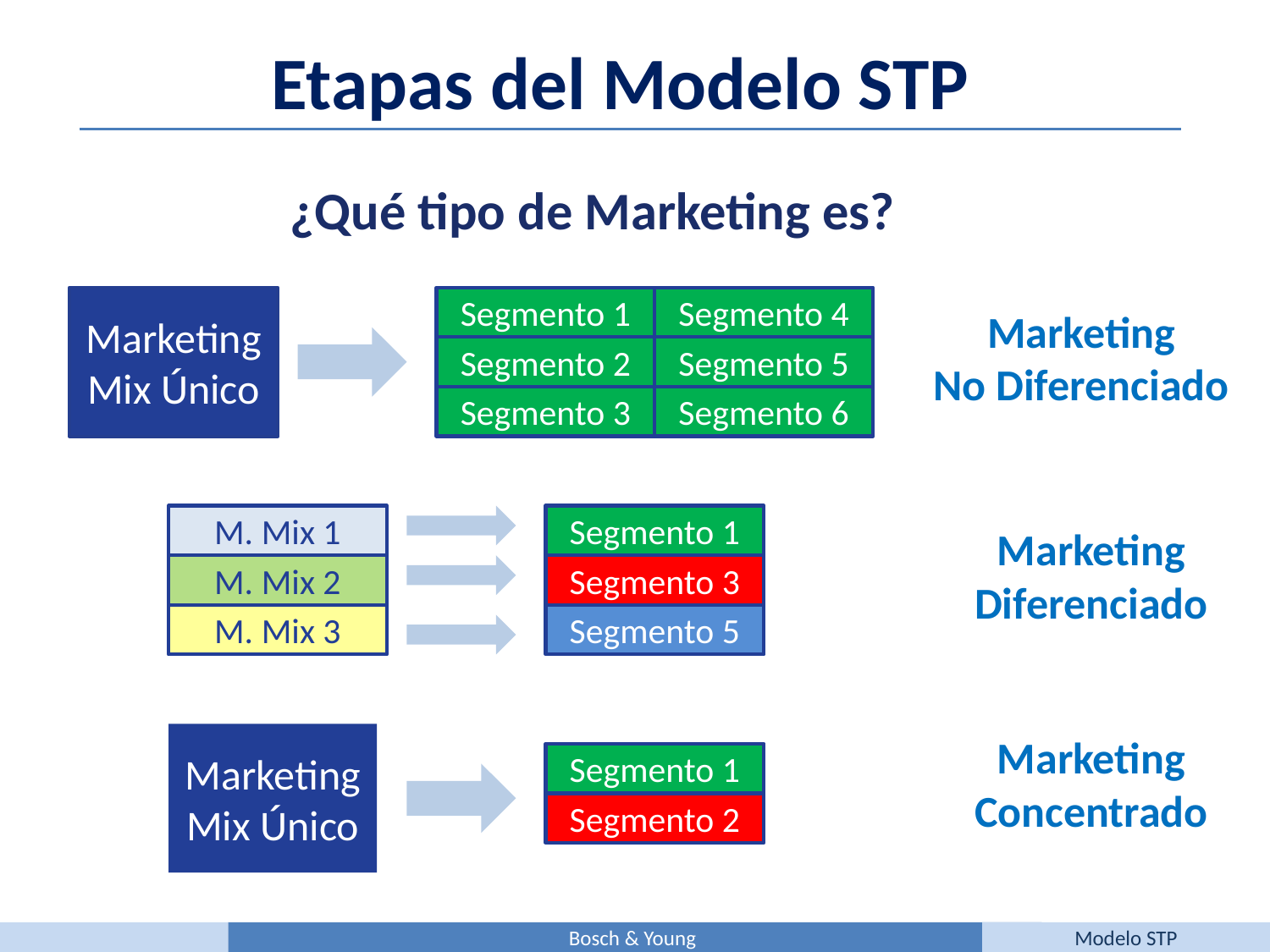

Etapas del Modelo STP
¿Qué tipo de Marketing es?
Marketing
Mix Único
Segmento 1
Segmento 4

Segmento 2
Segmento 5
Segmento 3
Segmento 6
Marketing
No Diferenciado
M. Mix 1

Segmento 1
M. Mix 2

Segmento 3
M. Mix 3
Segmento 5

Marketing
Diferenciado
Marketing
Mix Único
Segmento 1

Segmento 2
Marketing
Concentrado

Bosch & Young
Modelo STP